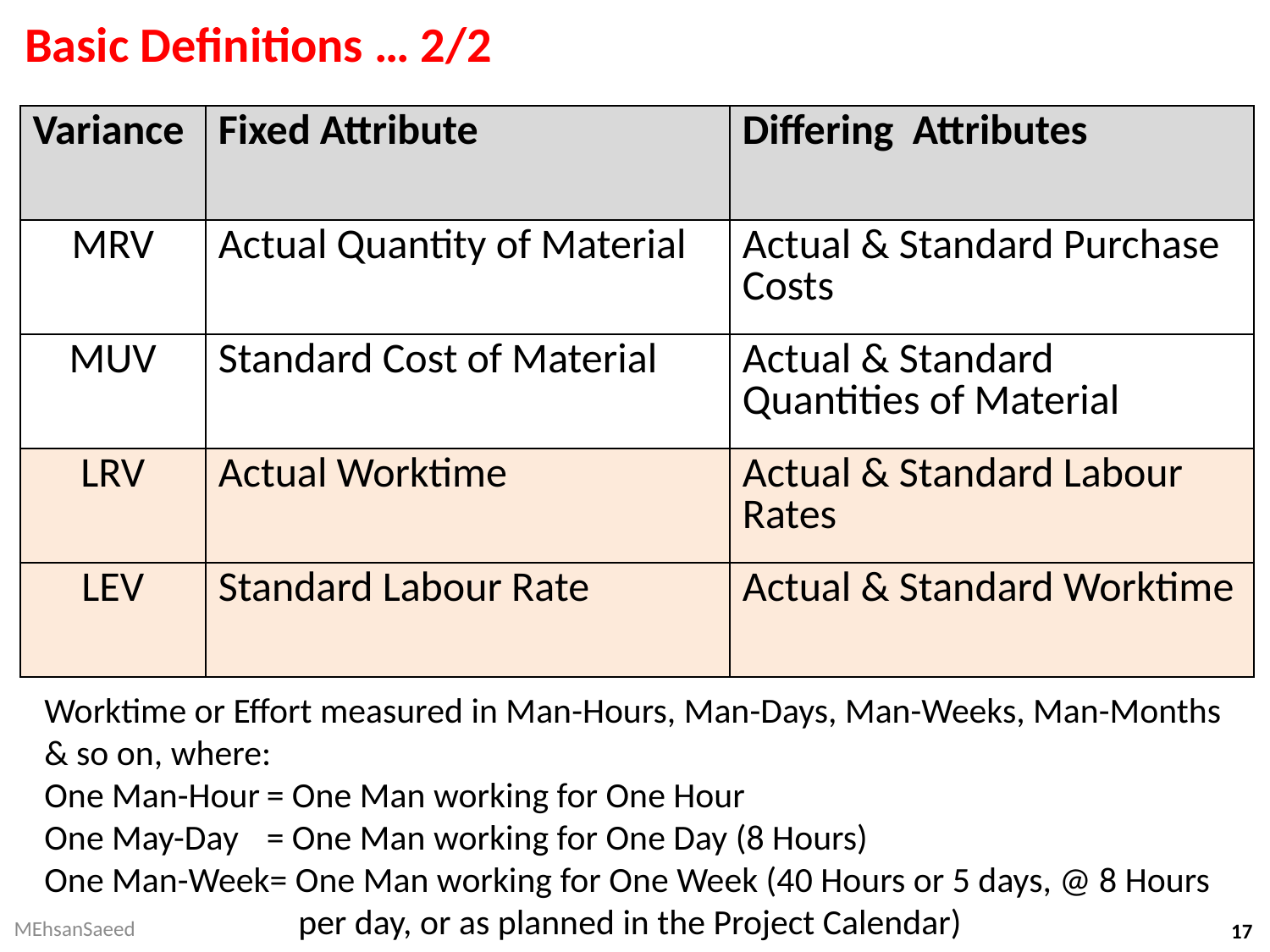

# Basic Definitions … 2/2
| Variance | Fixed Attribute | Differing Attributes |
| --- | --- | --- |
| MRV | Actual Quantity of Material | Actual & Standard Purchase Costs |
| MUV | Standard Cost of Material | Actual & Standard Quantities of Material |
| LRV | Actual Worktime | Actual & Standard Labour Rates |
| LEV | Standard Labour Rate | Actual & Standard Worktime |
Worktime or Effort measured in Man-Hours, Man-Days, Man-Weeks, Man-Months & so on, where:
One Man-Hour	= One Man working for One Hour
One May-Day	= One Man working for One Day (8 Hours)
One Man-Week= One Man working for One Week (40 Hours or 5 days, @ 8 Hours per day, or as planned in the Project Calendar)
MEhsanSaeed
17